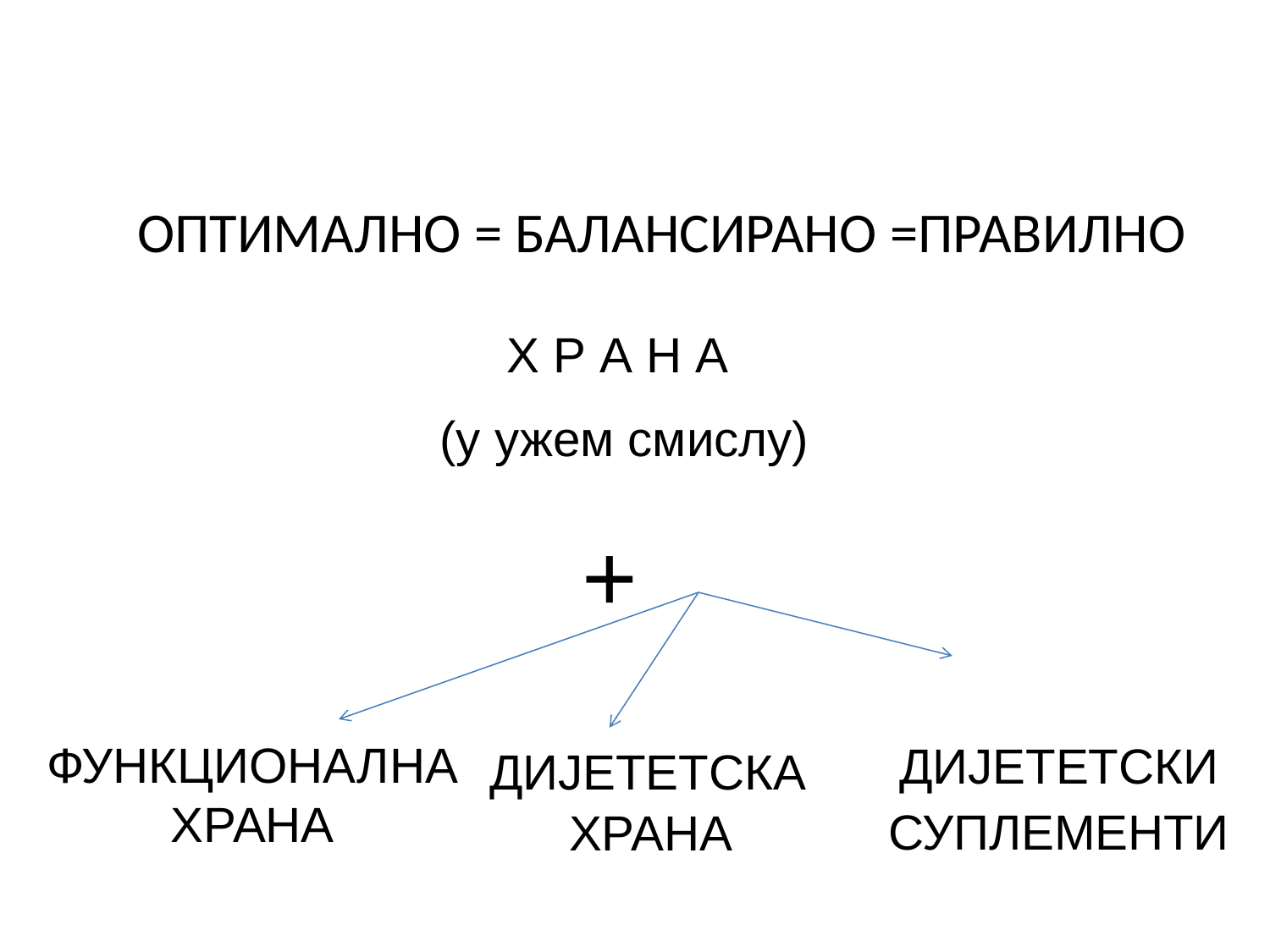

# ОПТИМАЛНО = БАЛАНСИРАНО =ПРАВИЛНО
Х Р А Н А
(у ужем смислу)
+
ФУНКЦИОНАЛНА ХРАНА
  ДИЈЕТЕТСКА    ХРАНА
ДИЈЕТЕТСКИ
СУПЛЕМЕНТИ